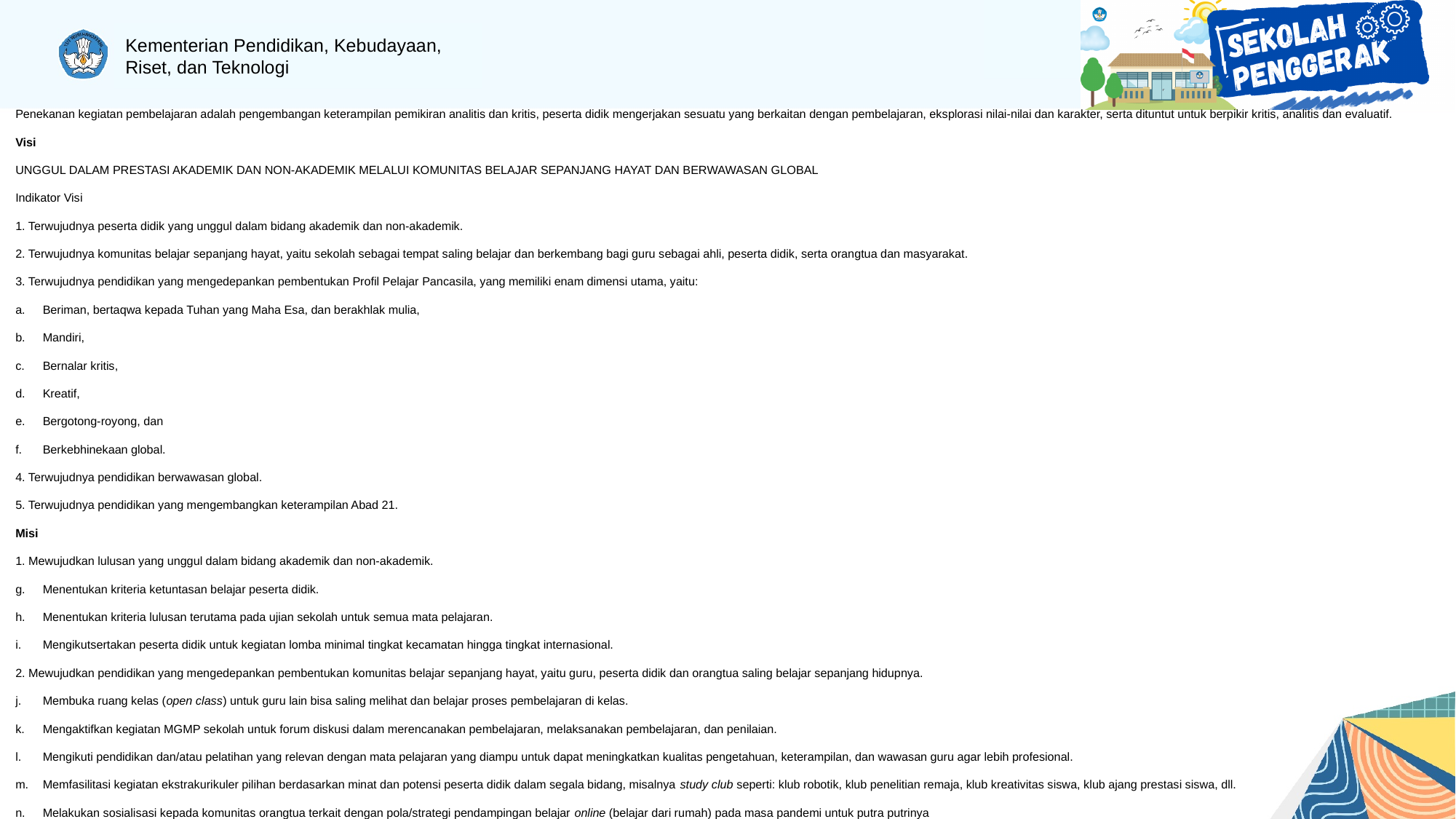

Penekanan kegiatan pembelajaran adalah pengembangan keterampilan pemikiran analitis dan kritis, peserta didik mengerjakan sesuatu yang berkaitan dengan pembelajaran, eksplorasi nilai-nilai dan karakter, serta dituntut untuk berpikir kritis, analitis dan evaluatif.
Visi
UNGGUL DALAM PRESTASI AKADEMIK DAN NON-AKADEMIK MELALUI KOMUNITAS BELAJAR SEPANJANG HAYAT DAN BERWAWASAN GLOBAL
Indikator Visi
1. Terwujudnya peserta didik yang unggul dalam bidang akademik dan non-akademik.
2. Terwujudnya komunitas belajar sepanjang hayat, yaitu sekolah sebagai tempat saling belajar dan berkembang bagi guru sebagai ahli, peserta didik, serta orangtua dan masyarakat.
3. Terwujudnya pendidikan yang mengedepankan pembentukan Profil Pelajar Pancasila, yang memiliki enam dimensi utama, yaitu:
Beriman, bertaqwa kepada Tuhan yang Maha Esa, dan berakhlak mulia,
Mandiri,
Bernalar kritis,
Kreatif,
Bergotong-royong, dan
Berkebhinekaan global.
4. Terwujudnya pendidikan berwawasan global.
5. Terwujudnya pendidikan yang mengembangkan keterampilan Abad 21.
Misi
1. Mewujudkan lulusan yang unggul dalam bidang akademik dan non-akademik.
Menentukan kriteria ketuntasan belajar peserta didik.
Menentukan kriteria lulusan terutama pada ujian sekolah untuk semua mata pelajaran.
Mengikutsertakan peserta didik untuk kegiatan lomba minimal tingkat kecamatan hingga tingkat internasional.
2. Mewujudkan pendidikan yang mengedepankan pembentukan komunitas belajar sepanjang hayat, yaitu guru, peserta didik dan orangtua saling belajar sepanjang hidupnya.
Membuka ruang kelas (open class) untuk guru lain bisa saling melihat dan belajar proses pembelajaran di kelas.
Mengaktifkan kegiatan MGMP sekolah untuk forum diskusi dalam merencanakan pembelajaran, melaksanakan pembelajaran, dan penilaian.
Mengikuti pendidikan dan/atau pelatihan yang relevan dengan mata pelajaran yang diampu untuk dapat meningkatkan kualitas pengetahuan, keterampilan, dan wawasan guru agar lebih profesional.
Memfasilitasi kegiatan ekstrakurikuler pilihan berdasarkan minat dan potensi peserta didik dalam segala bidang, misalnya study club seperti: klub robotik, klub penelitian remaja, klub kreativitas siswa, klub ajang prestasi siswa, dll.
Melakukan sosialisasi kepada komunitas orangtua terkait dengan pola/strategi pendampingan belajar online (belajar dari rumah) pada masa pandemi untuk putra putrinya